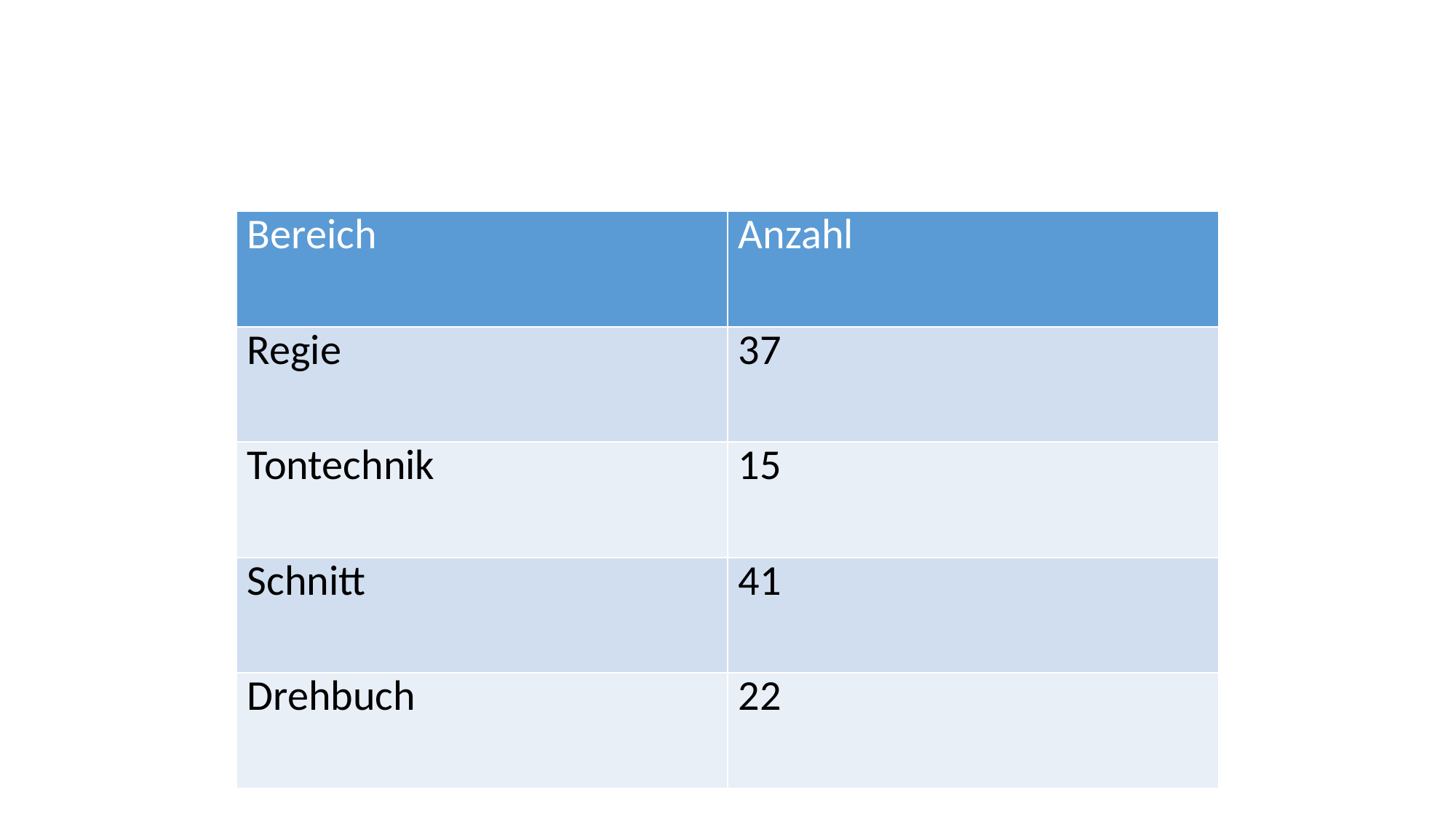

#
| Bereich | Anzahl |
| --- | --- |
| Regie | 37 |
| Tontechnik | 15 |
| Schnitt | 41 |
| Drehbuch | 22 |